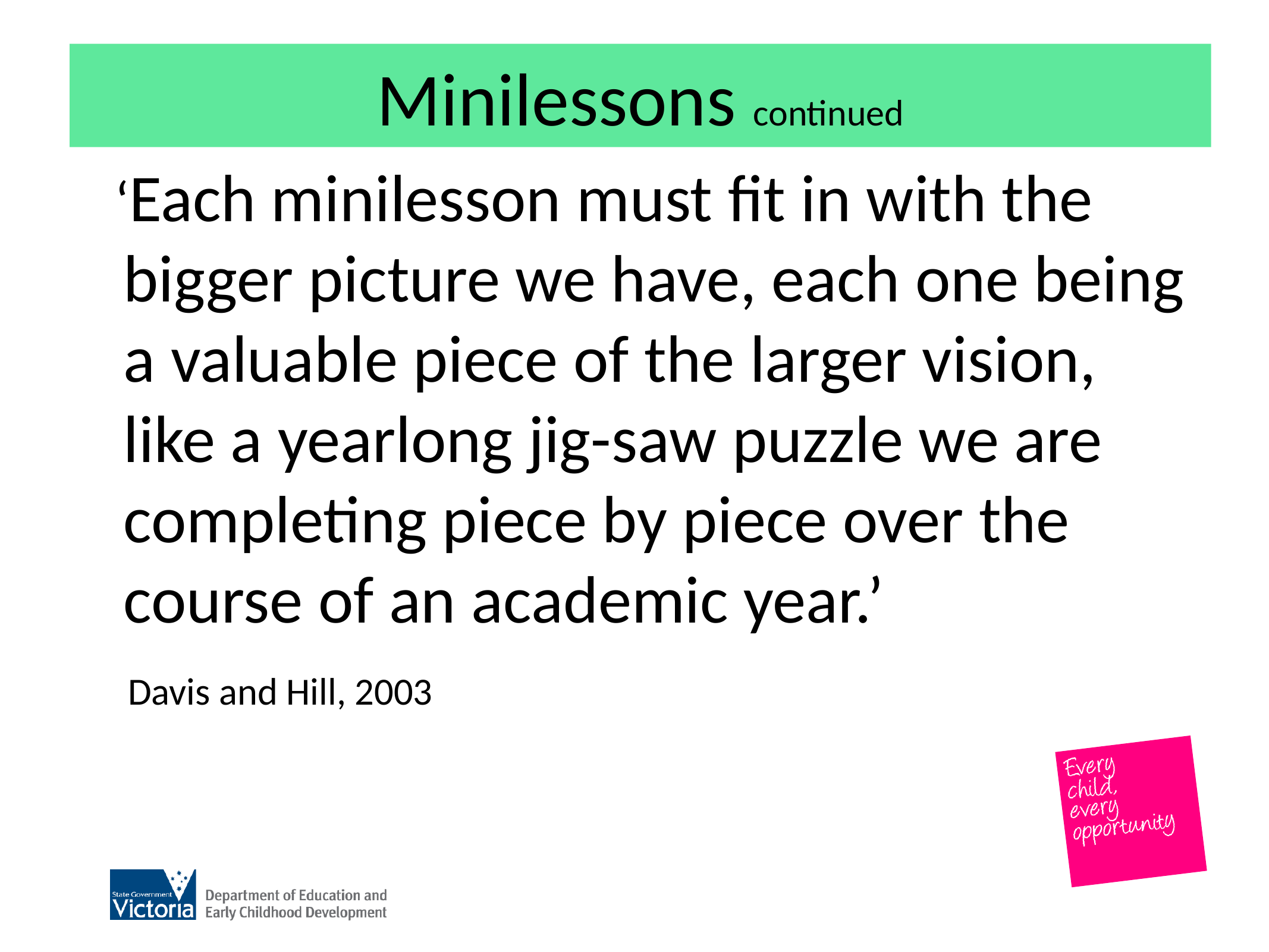

# Minilessons continued
   ‘Each minilesson must fit in with the bigger picture we have, each one being a valuable piece of the larger vision, like a yearlong jig-saw puzzle we are completing piece by piece over the course of an academic year.’
    Davis and Hill, 2003